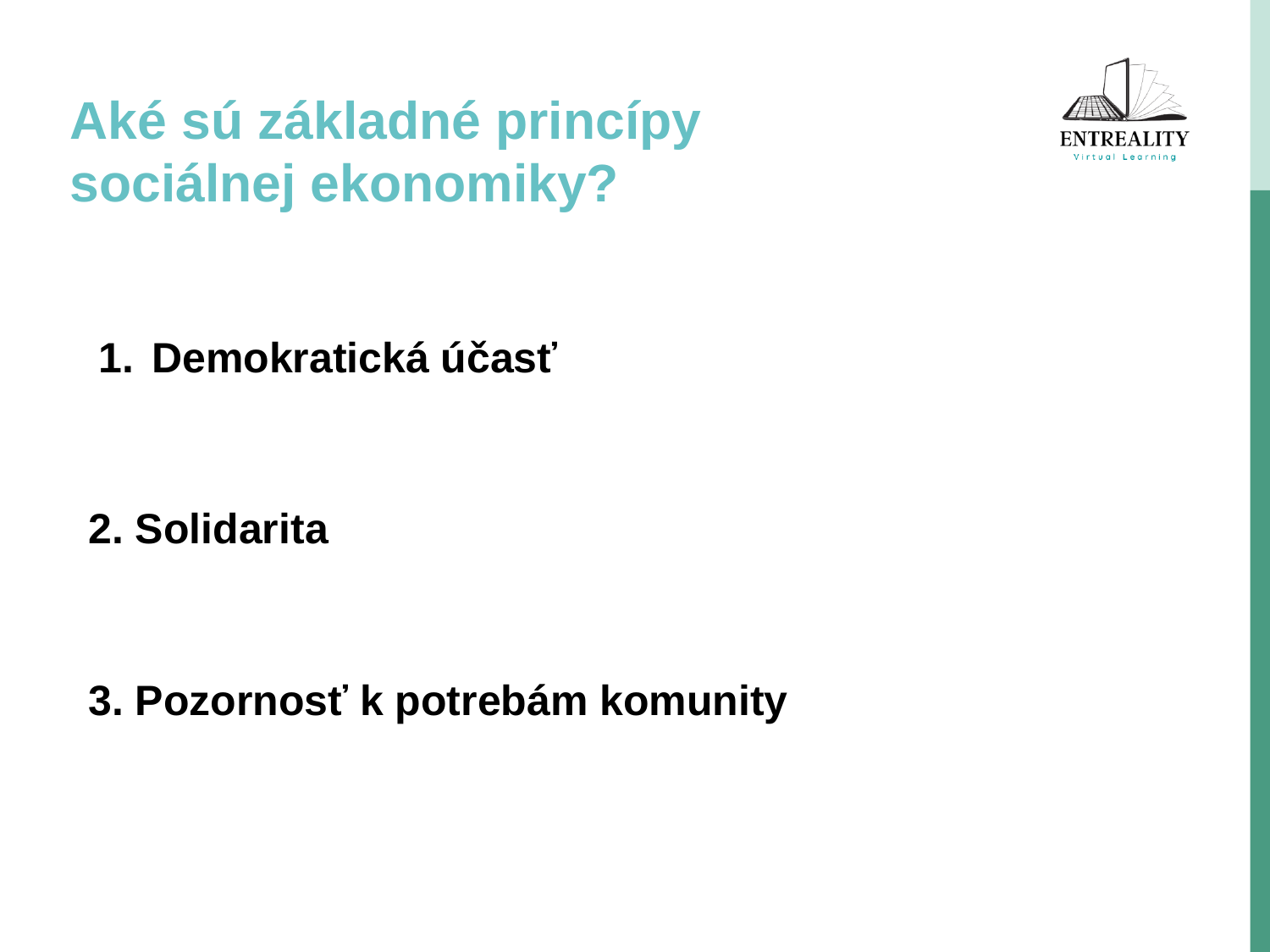

# Aké sú základné princípy sociálnej ekonomiky?
Demokratická účasť

2. Solidarita

3. Pozornosť k potrebám komunity